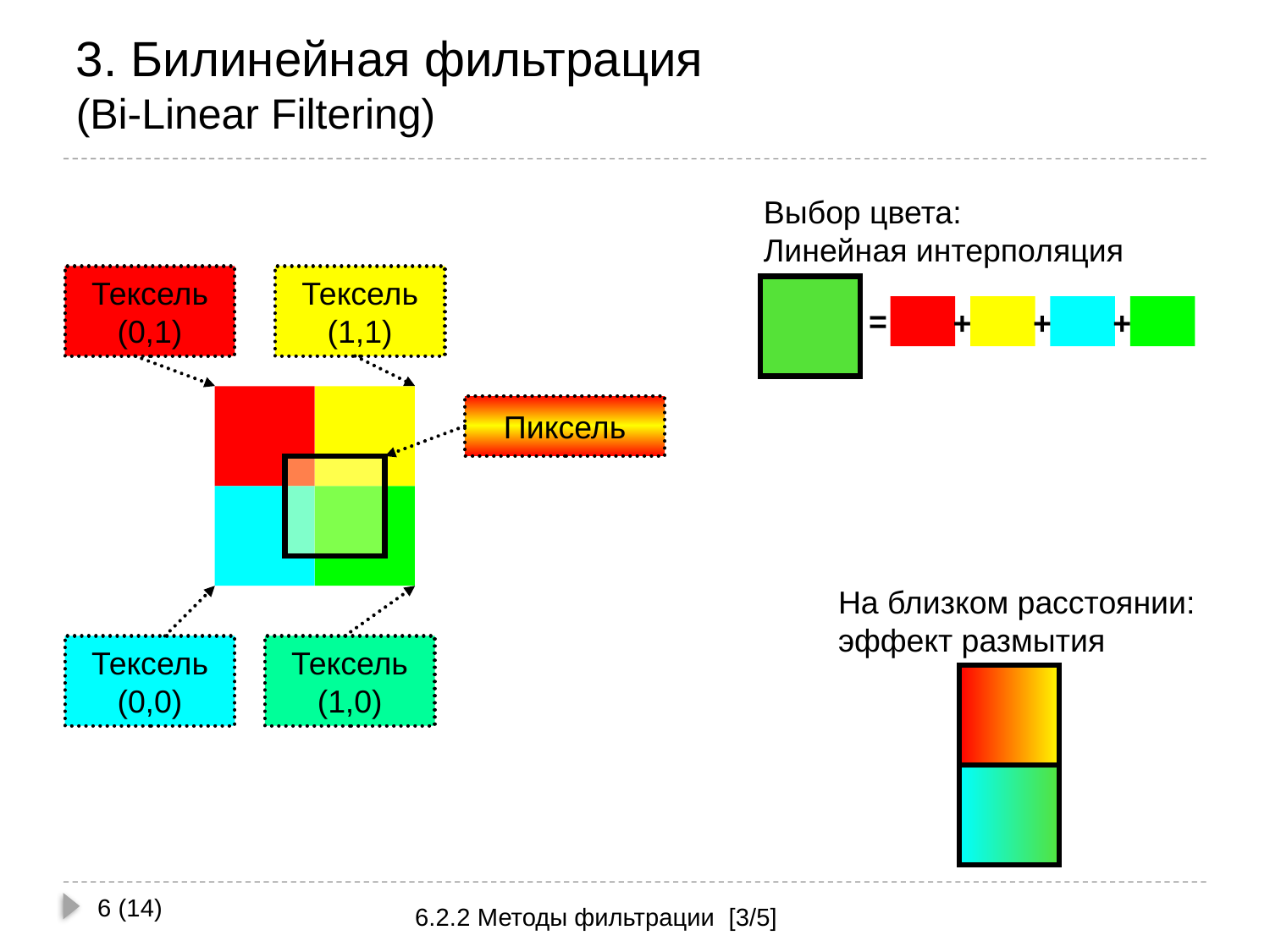

# 3. Билинейная фильтрация (Bi-Linear Filtering)
Выбор цвета:
Линейная интерполяция
Тексель
(0,1)
Тексель
(1,1)

=

+

+

+

Пиксель

На близком расстоянии:
эффект размытия

Тексель
(0,0)
Тексель
(1,0)

6 (14)
6.2.2 Методы фильтрации  [3/5]